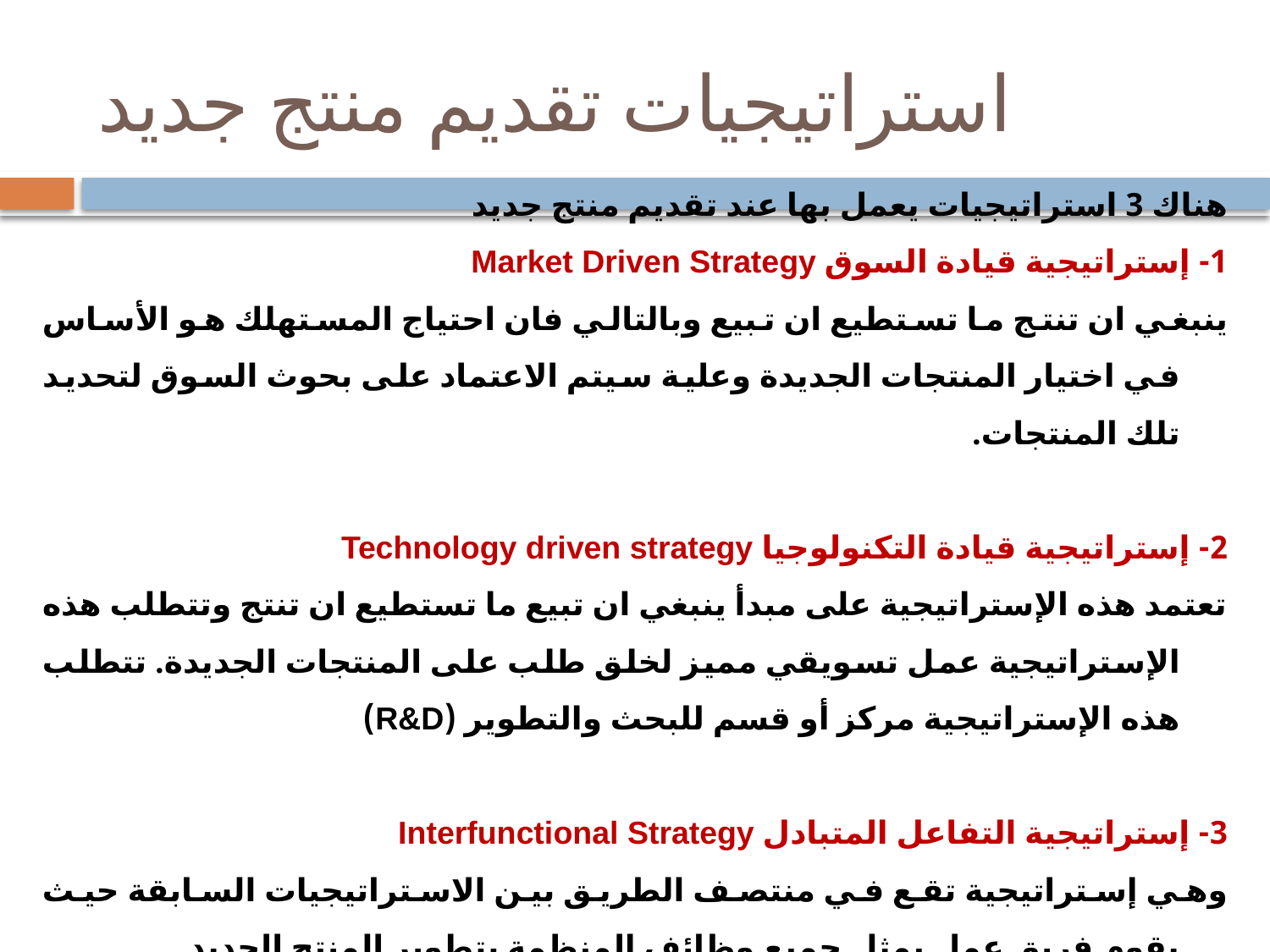

# استراتيجيات تقديم منتج جديد
هناك 3 استراتيجيات يعمل بها عند تقديم منتج جديد
1- إستراتيجية قيادة السوق Market Driven Strategy
ينبغي ان تنتج ما تستطيع ان تبيع وبالتالي فان احتياج المستهلك هو الأساس في اختيار المنتجات الجديدة وعلية سيتم الاعتماد على بحوث السوق لتحديد تلك المنتجات.

2- إستراتيجية قيادة التكنولوجيا Technology driven strategy
تعتمد هذه الإستراتيجية على مبدأ ينبغي ان تبيع ما تستطيع ان تنتج وتتطلب هذه الإستراتيجية عمل تسويقي مميز لخلق طلب على المنتجات الجديدة. تتطلب هذه الإستراتيجية مركز أو قسم للبحث والتطوير (R&D)

3- إستراتيجية التفاعل المتبادل Interfunctional Strategy
وهي إستراتيجية تقع في منتصف الطريق بين الاستراتيجيات السابقة حيث يقوم فريق عمل يمثل جميع وظائف المنظمة بتطوير المنتج الجديد.